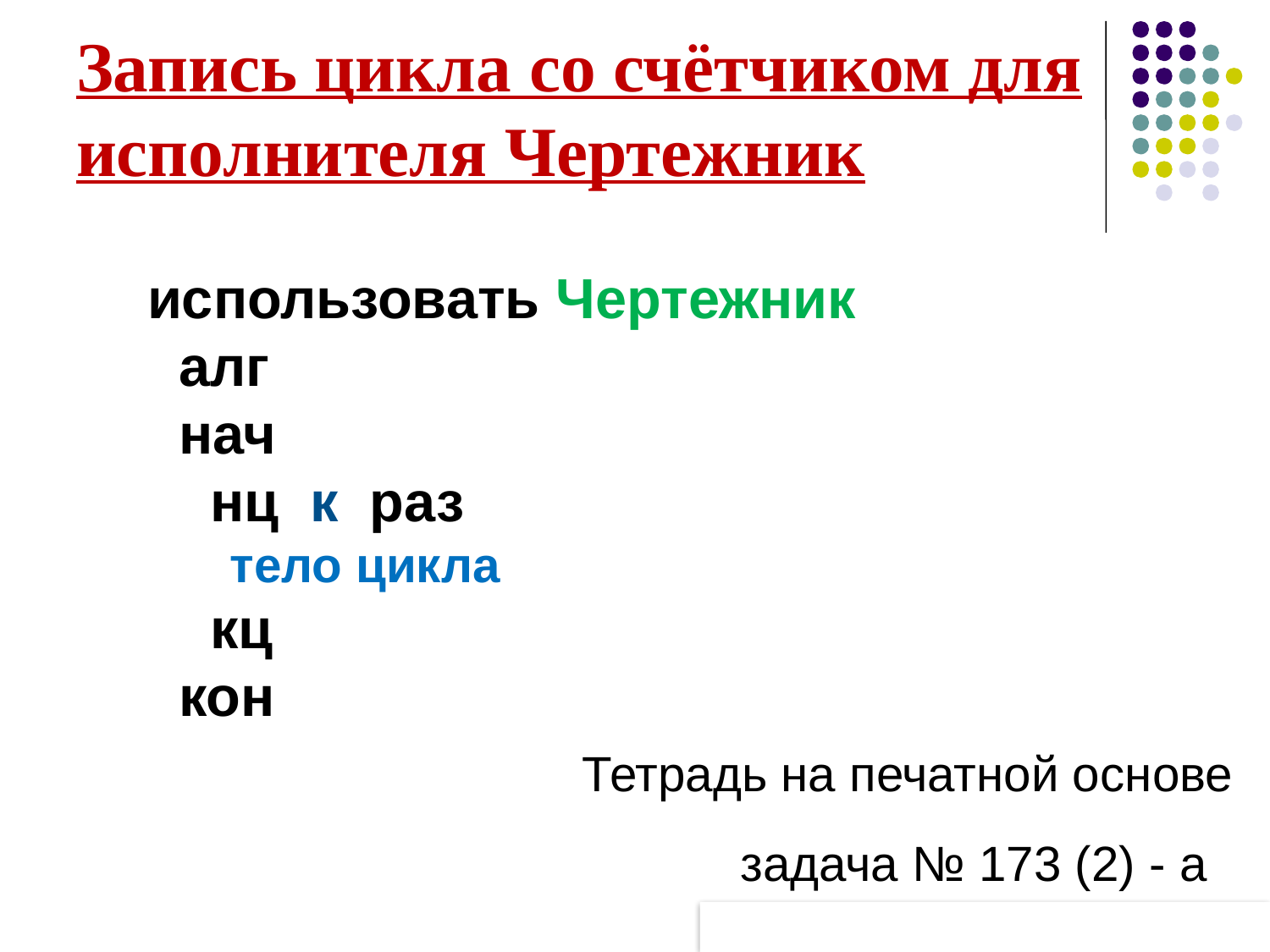

# Запись цикла со счётчиком для исполнителя Чертежник
использовать Чертежник
  алг
  нач
    нц  к  раз
      тело цикла
    кц
  кон
Тетрадь на печатной основе
задача № 173 (2) - а